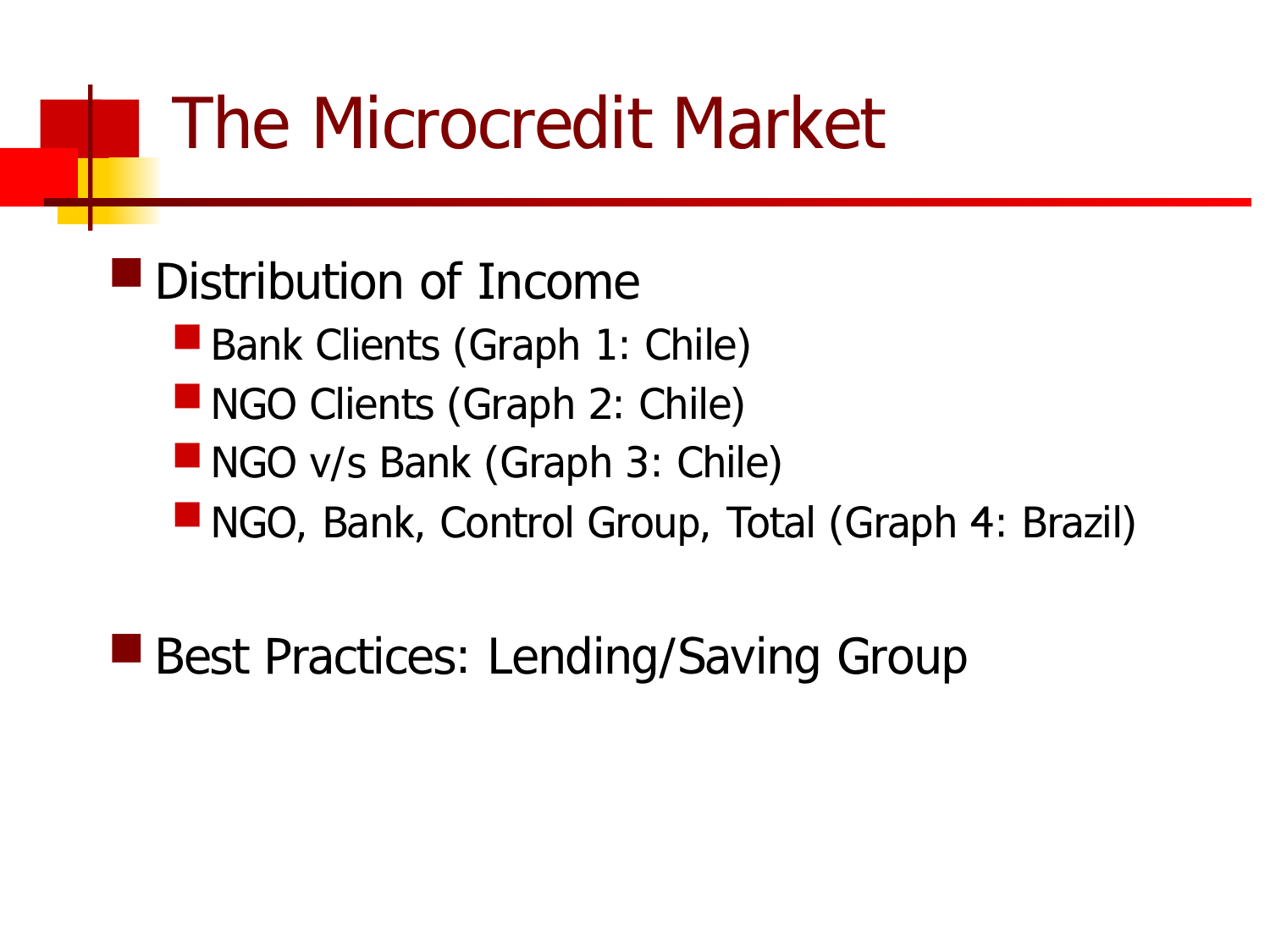

# The Microcredit Market
Distribution of Income
Bank Clients (Graph 1: Chile)
NGO Clients (Graph 2: Chile)
NGO v/s Bank (Graph 3: Chile)
NGO, Bank, Control Group, Total (Graph 4: Brazil)

Best Practices: Lending/Saving Group